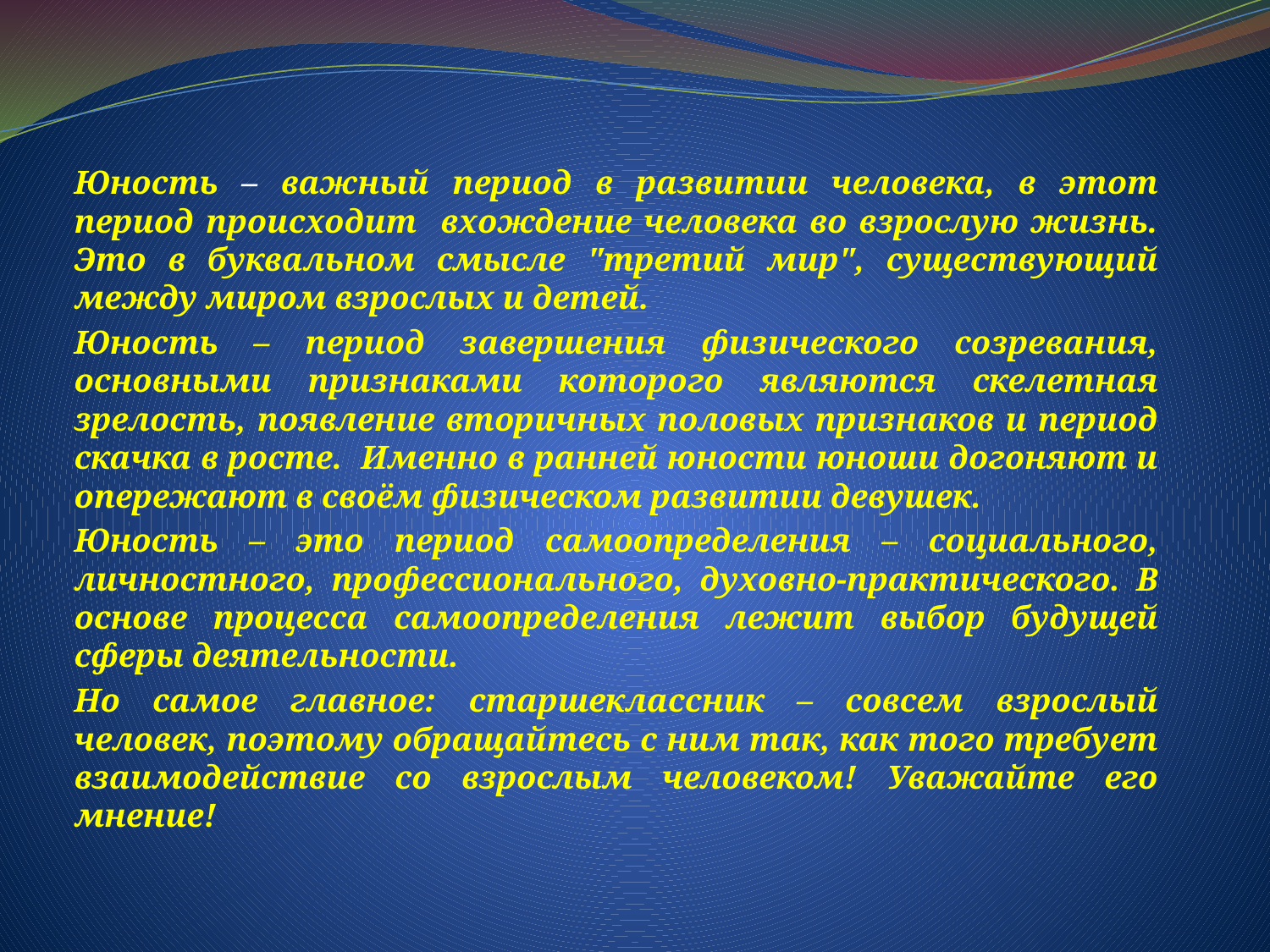

Юность – важный период в развитии человека, в этот период происходит  вхождение человека во взрослую жизнь. Это в буквальном смысле "третий мир", существующий между миром взрослых и детей.
Юность – период завершения физического созревания, основными признаками которого являются скелетная зрелость, появление вторичных половых признаков и период скачка в росте.  Именно в ранней юности юноши догоняют и опережают в своём физическом развитии девушек.
Юность – это период самоопределения – социального, личностного, профессионального, духовно-практического. В основе процесса самоопределения лежит выбор будущей сферы деятельности.
Но самое главное: старшеклассник – совсем взрослый человек, поэтому обращайтесь с ним так, как того требует взаимодействие со взрослым человеком! Уважайте его мнение!

#